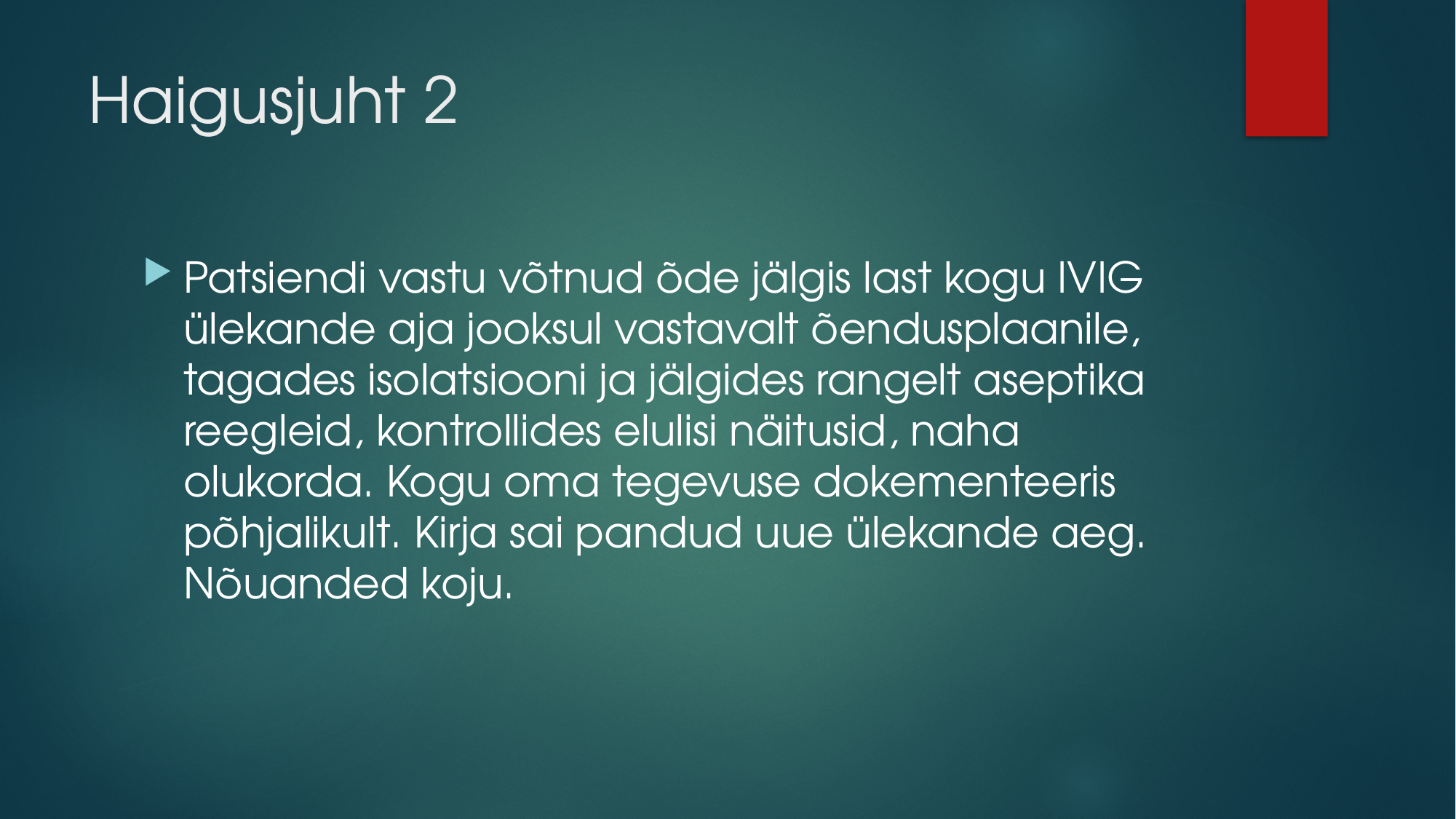

# Haigusjuht 2
Patsiendi vastu võtnud õde jälgis last kogu IVIG ülekande aja jooksul vastavalt õendusplaanile, tagades isolatsiooni ja jälgides rangelt aseptika reegleid, kontrollides elulisi näitusid, naha olukorda. Kogu oma tegevuse dokementeeris põhjalikult. Kirja sai pandud uue ülekande aeg. Nõuanded koju.